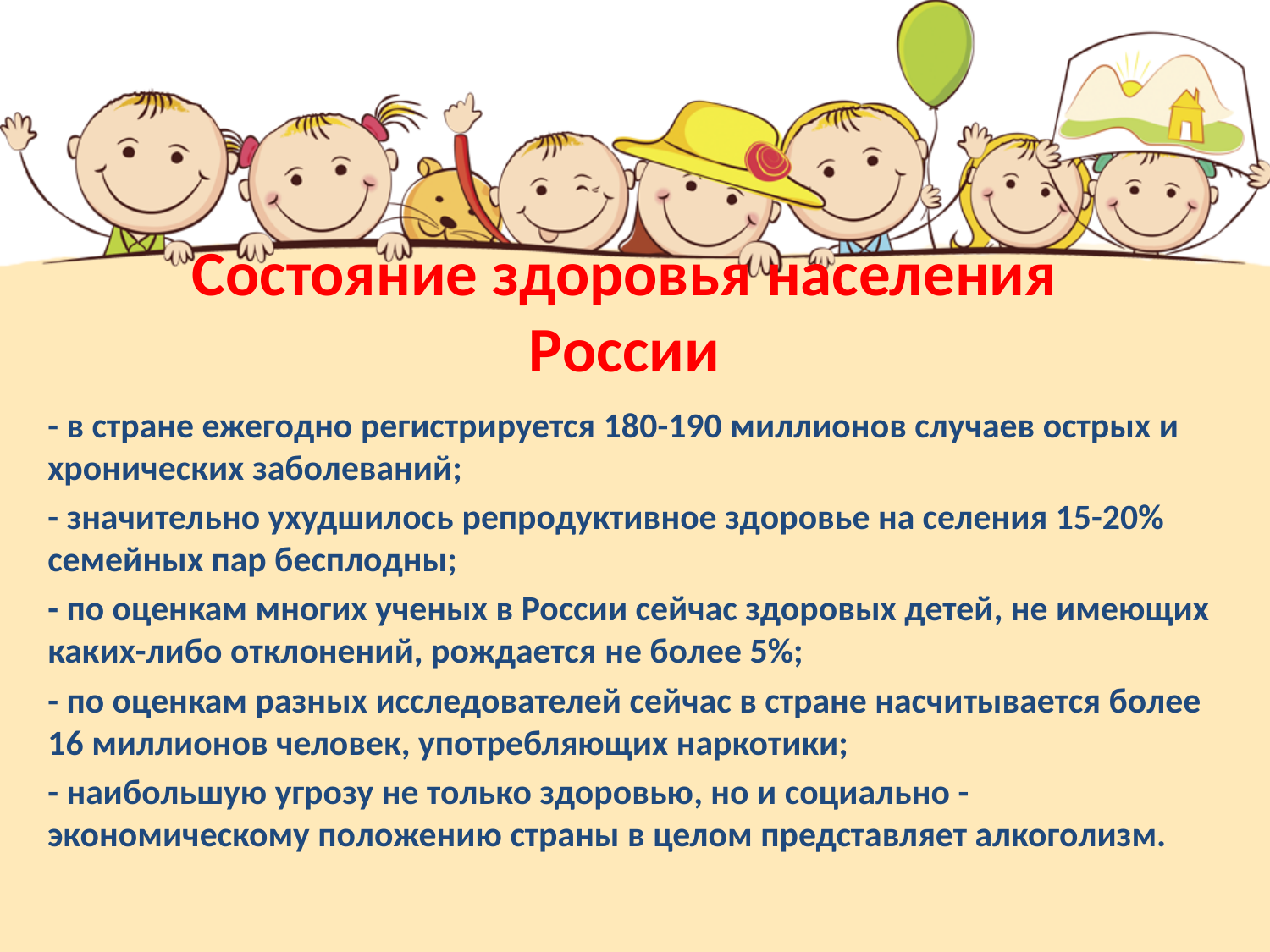

# Состояние здоровья населения России
- в стране ежегодно регистрируется 180-190 миллионов случаев острых и хронических заболеваний;
- значительно ухудшилось репродуктивное здоровье на селения 15-20% семейных пар бесплодны;
- по оценкам многих ученых в России сейчас здоровых детей, не имеющих каких-либо отклонений, рождается не более 5%;
- по оценкам разных исследователей сейчас в стране насчитывается более 16 миллионов человек, употребляющих наркотики;
- наибольшую угрозу не только здоровью, но и социально - экономическому положению страны в целом представляет алкоголизм.